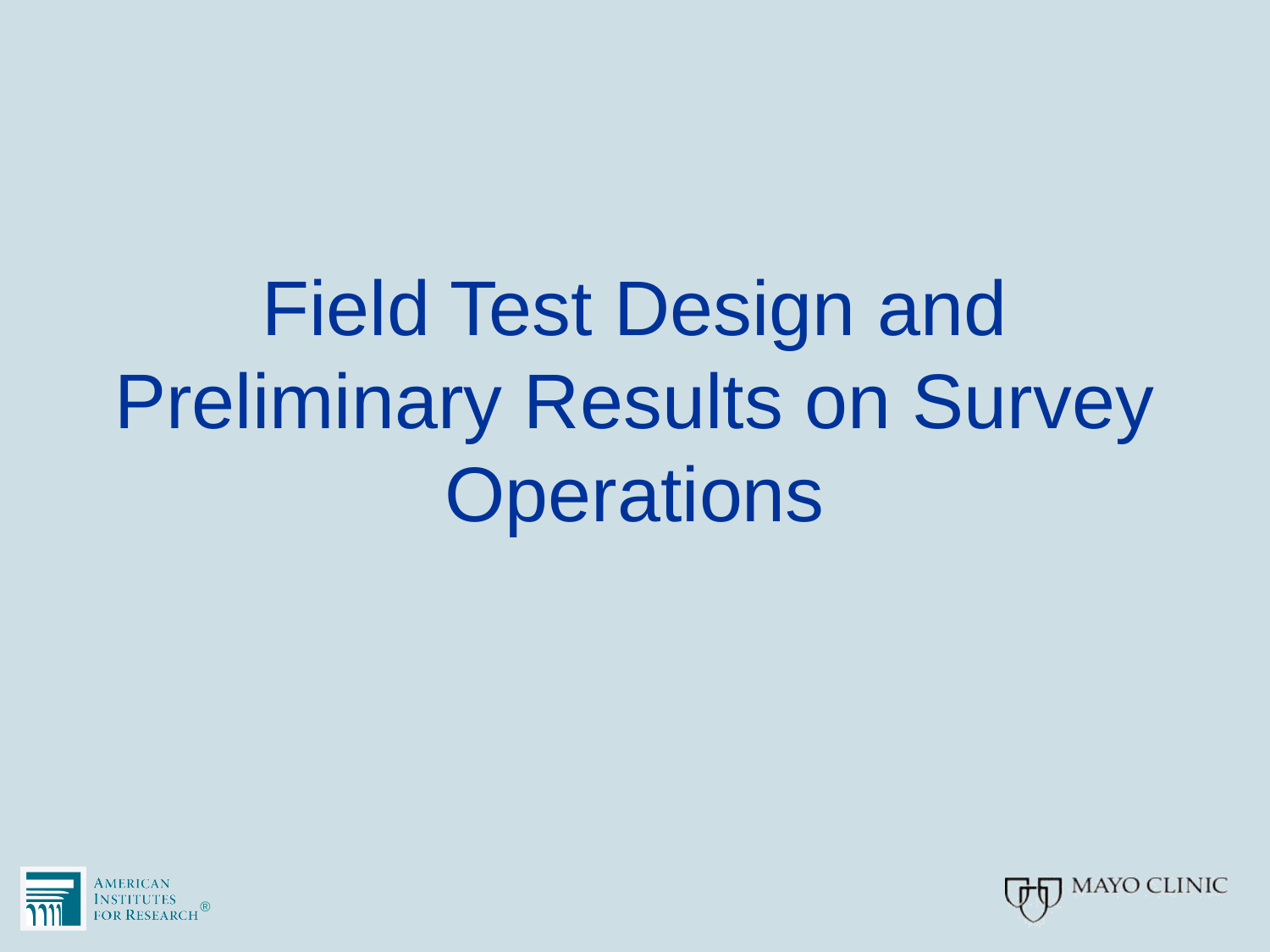

# Field Test Design and Preliminary Results on Survey Operations